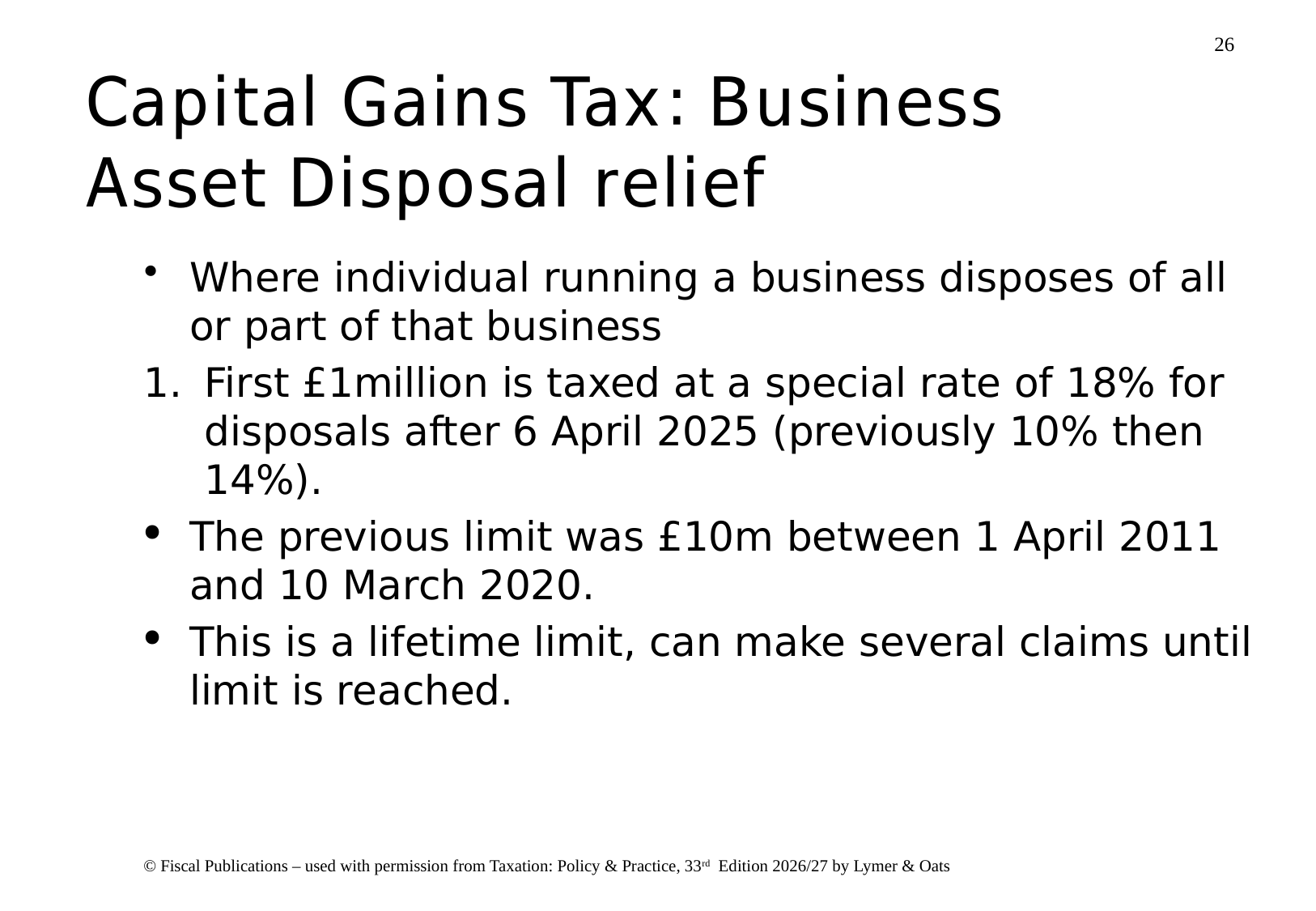

# Capital Gains Tax: Business Asset Disposal relief
Where individual running a business disposes of all or part of that business
First £1million is taxed at a special rate of 18% for disposals after 6 April 2025 (previously 10% then 14%).
The previous limit was £10m between 1 April 2011 and 10 March 2020.
This is a lifetime limit, can make several claims until limit is reached.